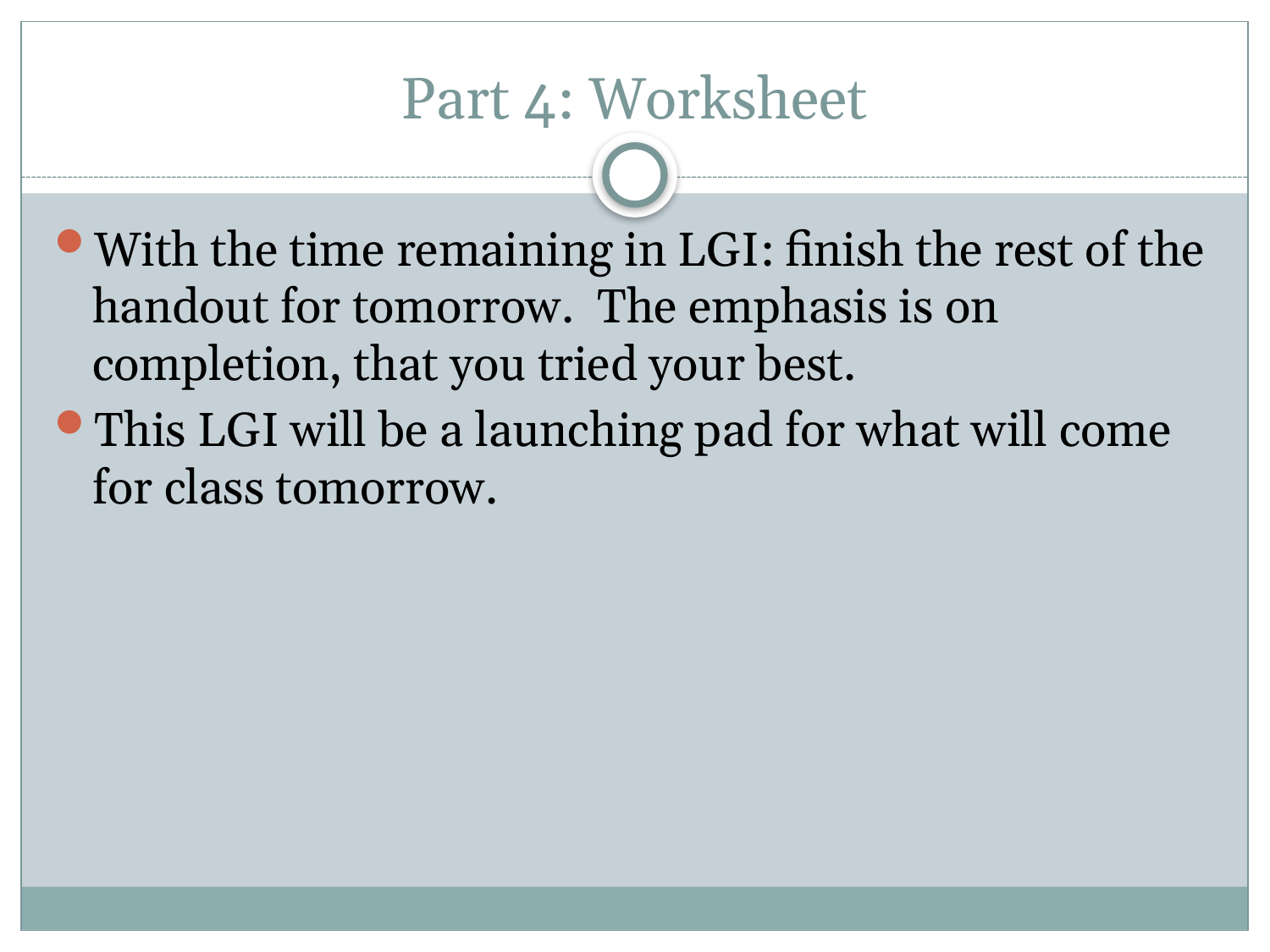

# Part 4: Worksheet
With the time remaining in LGI: finish the rest of the handout for tomorrow.  The emphasis is on completion, that you tried your best.
This LGI will be a launching pad for what will come for class tomorrow.